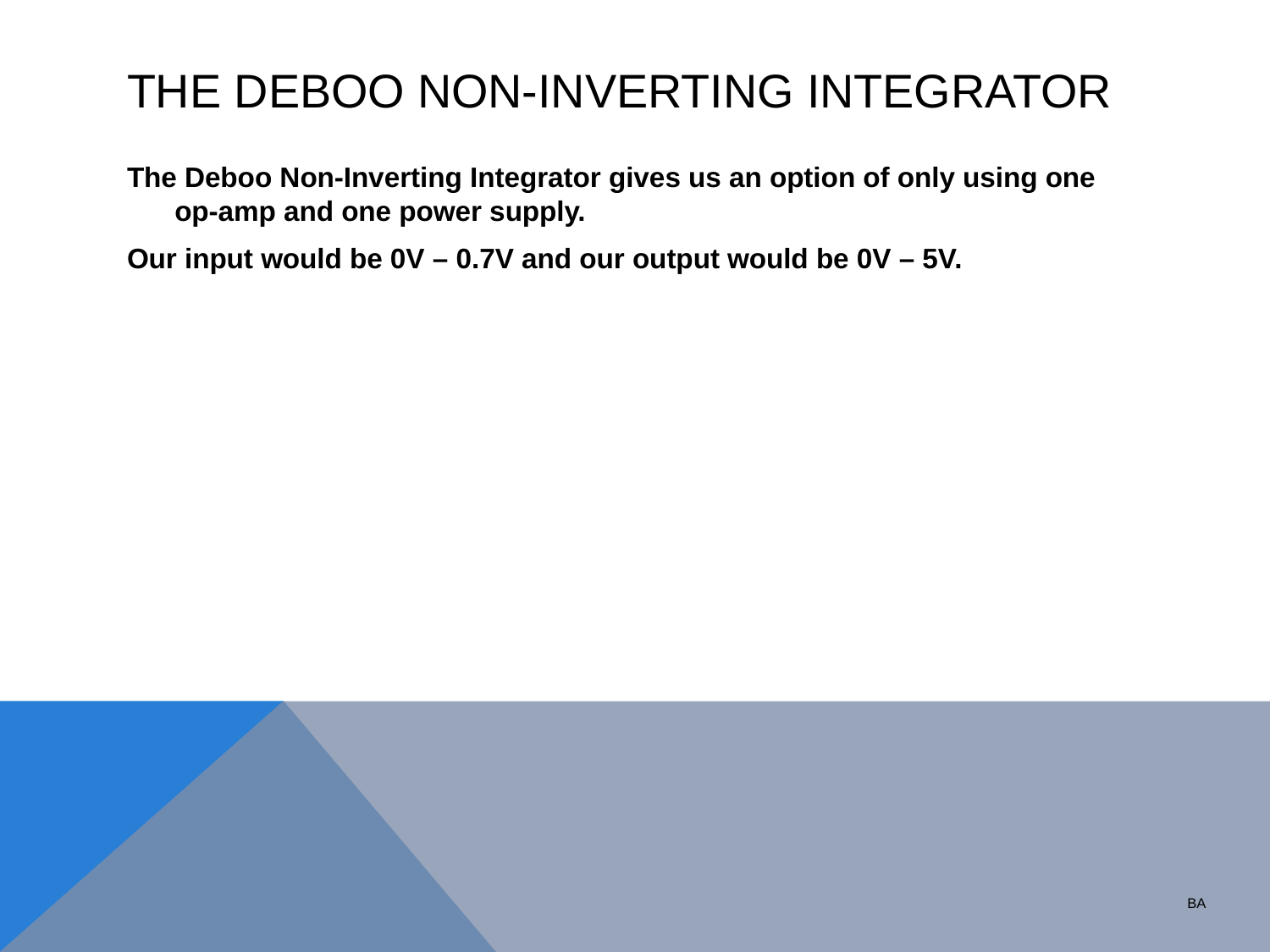

# The Deboo Non-Inverting Integrator
The Deboo Non-Inverting Integrator gives us an option of only using one op-amp and one power supply.
Our input would be 0V – 0.7V and our output would be 0V – 5V.

BA